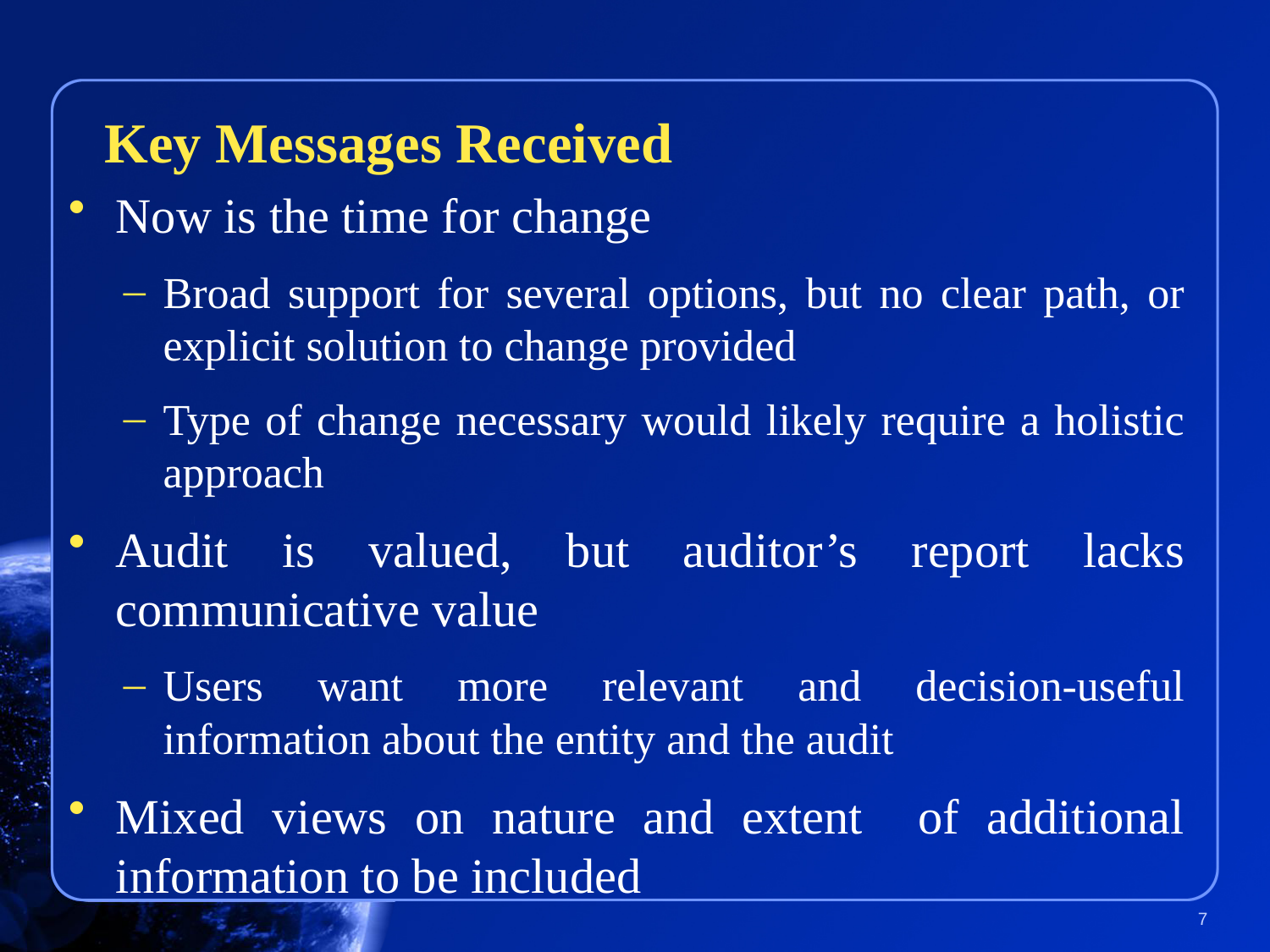

#
Key Messages Received
Now is the time for change
Broad support for several options, but no clear path, or explicit solution to change provided
Type of change necessary would likely require a holistic approach
Audit is valued, but auditor’s report lacks communicative value
Users want more relevant and decision-useful information about the entity and the audit
Mixed views on nature and extent  of additional information to be included

7